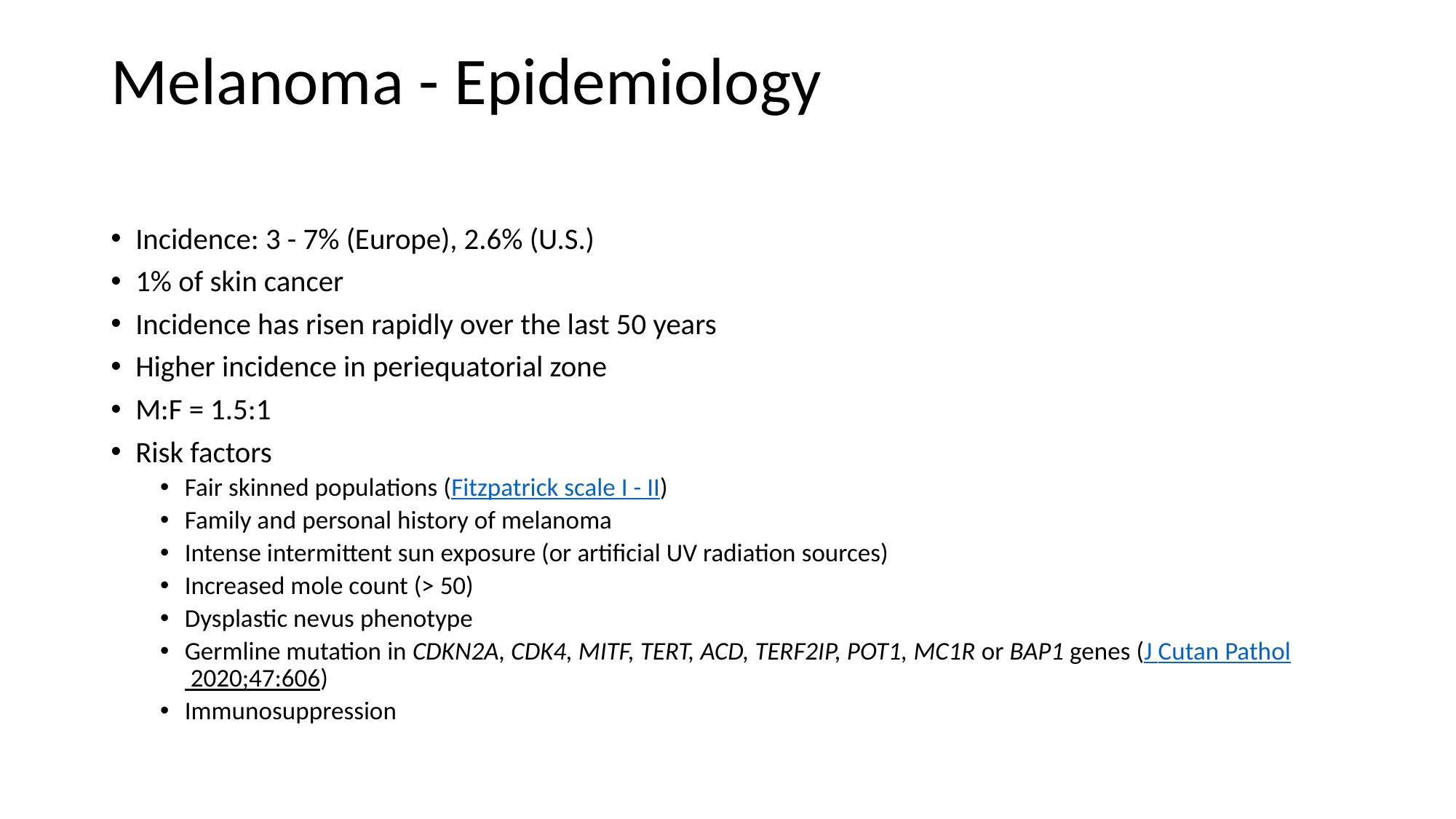

# Melanoma - Epidemiology
Incidence: 3 - 7% (Europe), 2.6% (U.S.)
1% of skin cancer
Incidence has risen rapidly over the last 50 years
Higher incidence in periequatorial zone
M:F = 1.5:1
Risk factors
Fair skinned populations (Fitzpatrick scale I - II)
Family and personal history of melanoma
Intense intermittent sun exposure (or artificial UV radiation sources)
Increased mole count (> 50)
Dysplastic nevus phenotype
Germline mutation in CDKN2A, CDK4, MITF, TERT, ACD, TERF2IP, POT1, MC1R or BAP1 genes (J Cutan Pathol 2020;47:606)
Immunosuppression